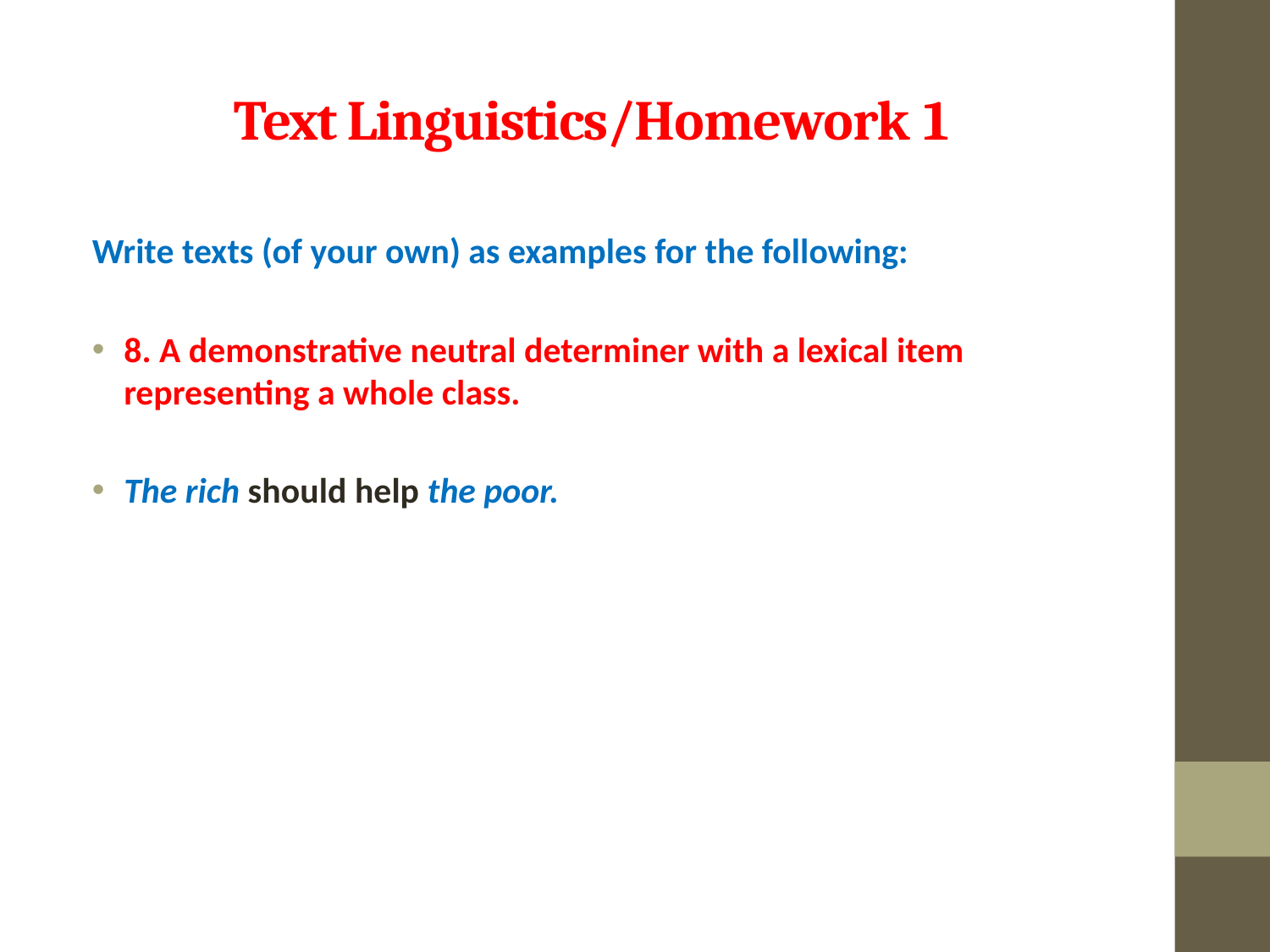

# Text Linguistics/Homework 1
Write texts (of your own) as examples for the following:

8. A demonstrative neutral determiner with a lexical item representing a whole class.

The rich should help the poor.